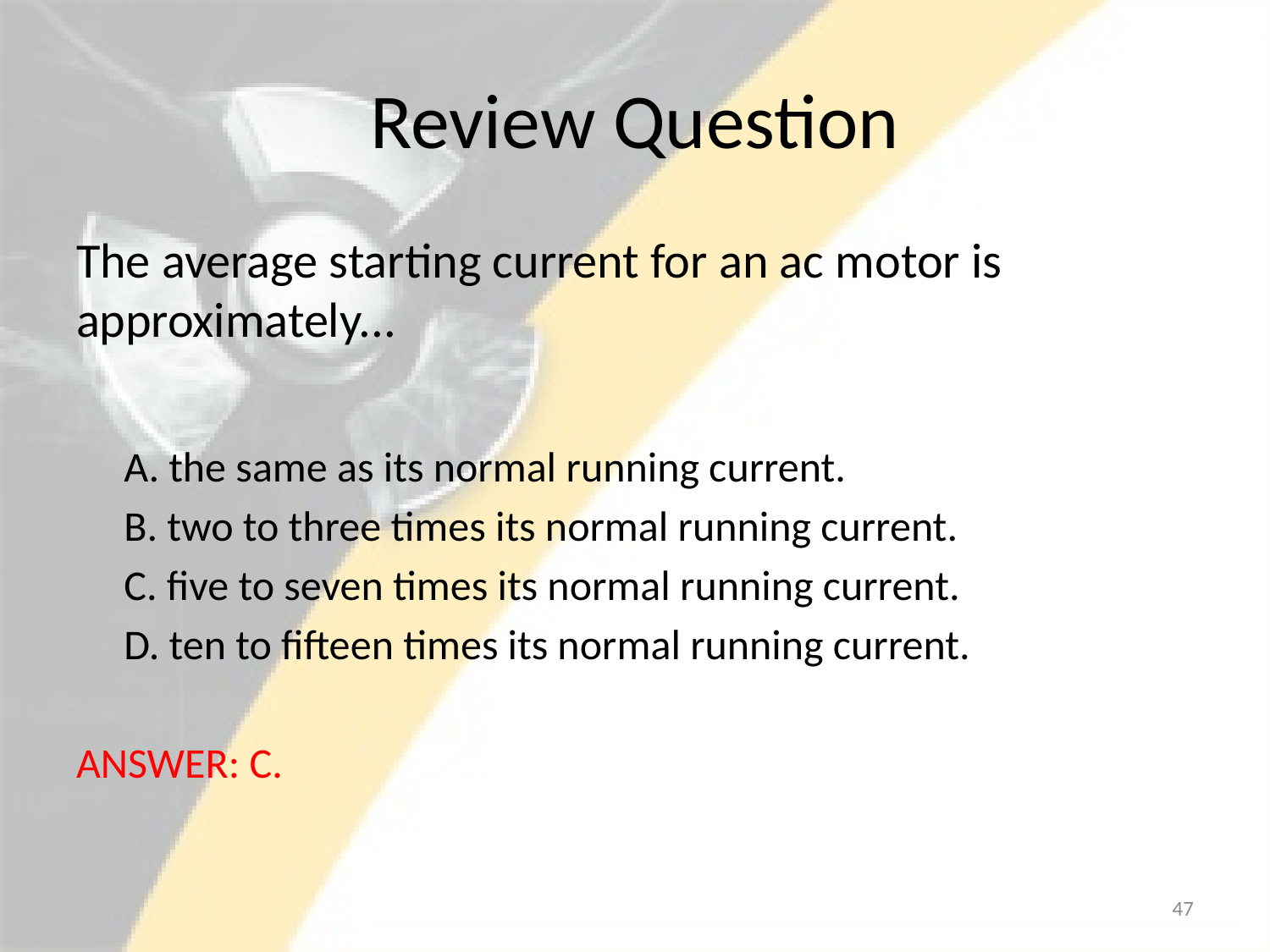

# Review Question
The average starting current for an ac motor is approximately...

A. the same as its normal running current.
B. two to three times its normal running current.
C. five to seven times its normal running current.
D. ten to fifteen times its normal running current.

ANSWER: C.
47